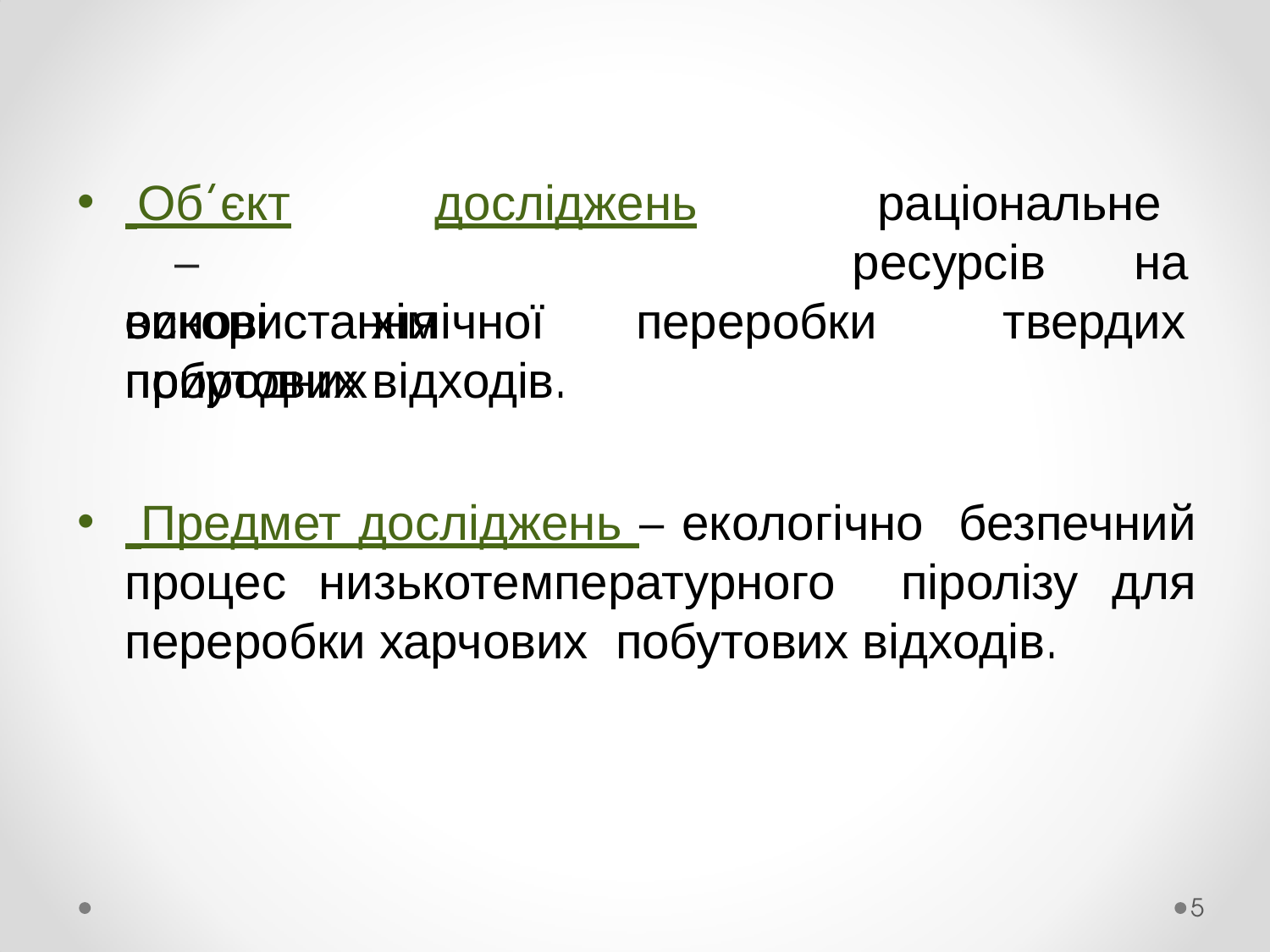

Об’єкт	досліджень	–
використання	природних
раціональне
ресурсів	на
основі	хімічної
побутових відходів.
переробки
твердих
 Предмет досліджень – екологічно  безпечний процес низькотемпературного  піролізу для переробки харчових  побутових відходів.
5